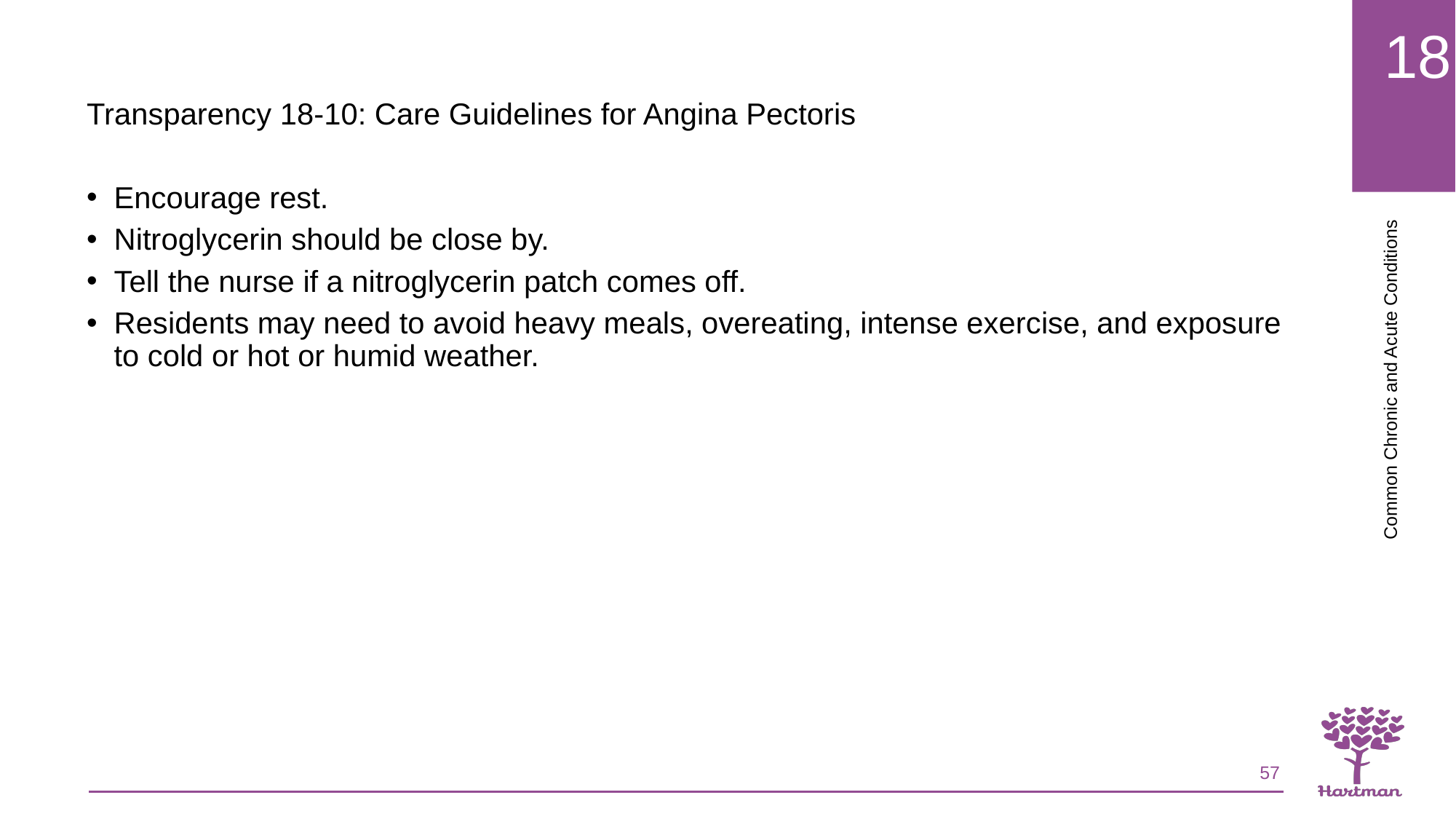

Transparency 18-10: Care Guidelines for Angina Pectoris

Encourage rest.
Nitroglycerin should be close by.
Tell the nurse if a nitroglycerin patch comes off.
Residents may need to avoid heavy meals, overeating, intense exercise, and exposure to cold or hot or humid weather.

57